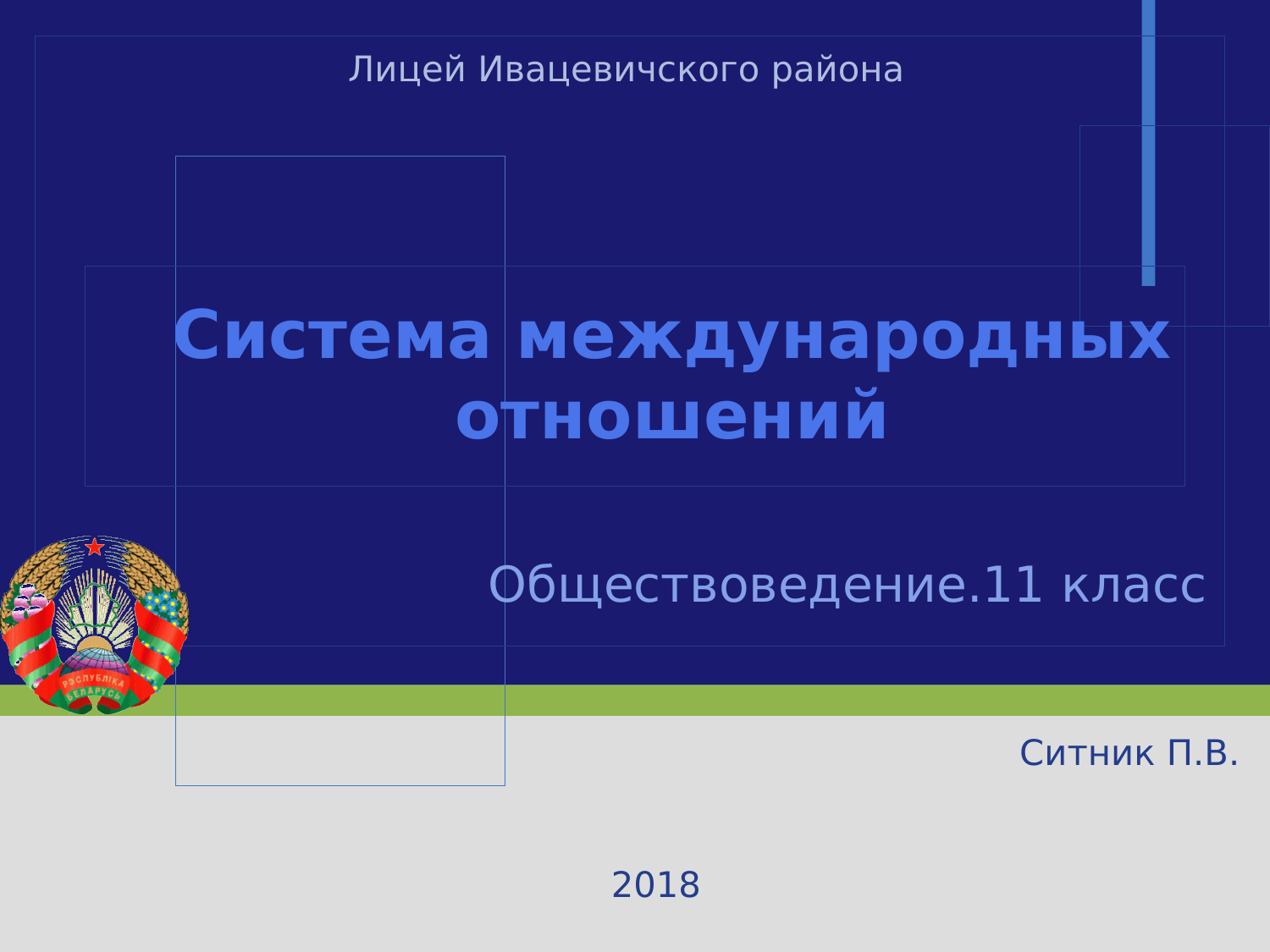

Лицей Ивацевичского района
# Система международных отношений
Обществоведение.11 класс
Ситник П.В.
2018